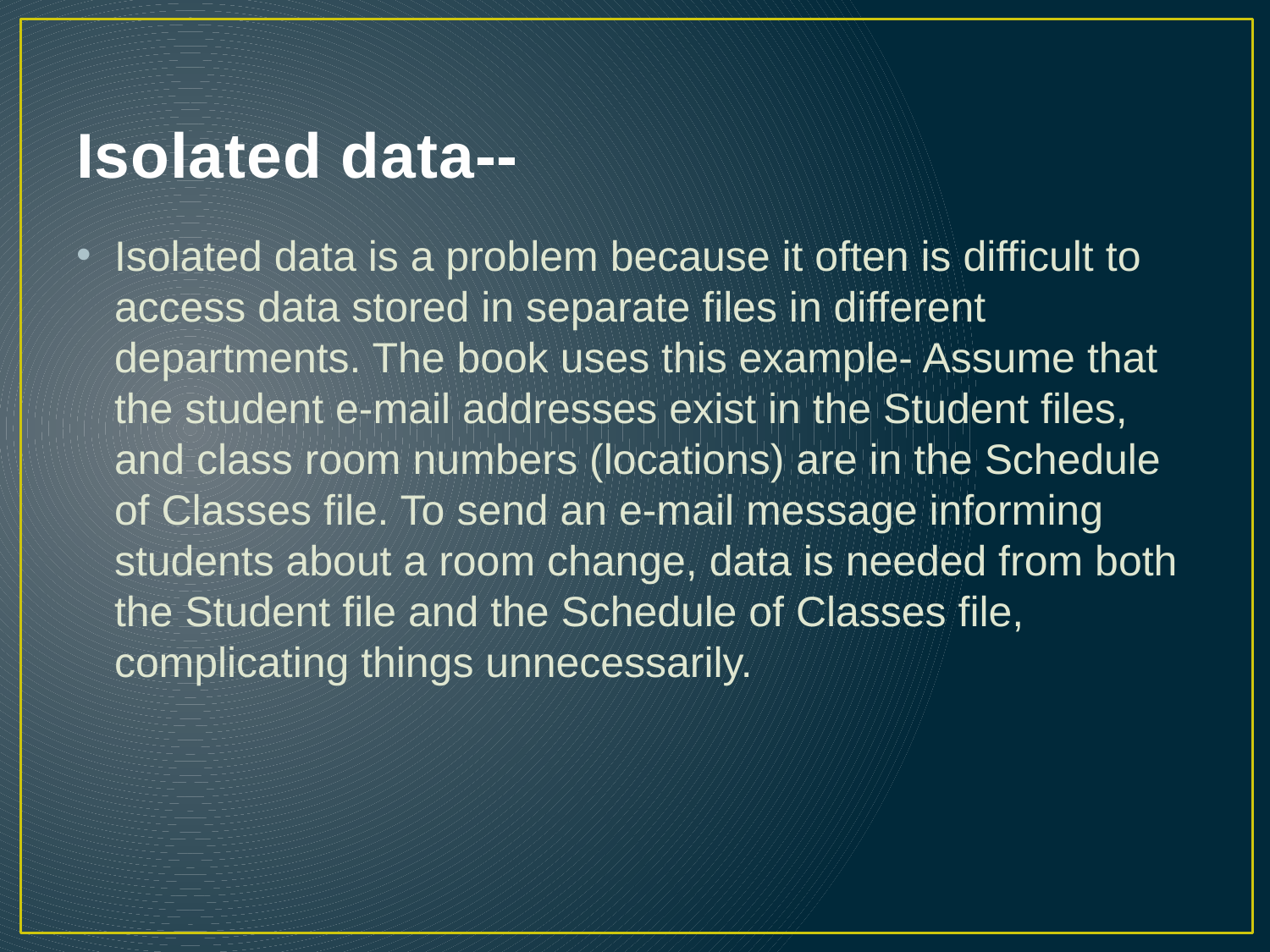

# Isolated data--
Isolated data is a problem because it often is difficult to access data stored in separate files in different departments. The book uses this example- Assume that the student e-mail addresses exist in the Student files, and class room numbers (locations) are in the Schedule of Classes file. To send an e-mail message informing students about a room change, data is needed from both the Student file and the Schedule of Classes file, complicating things unnecessarily.